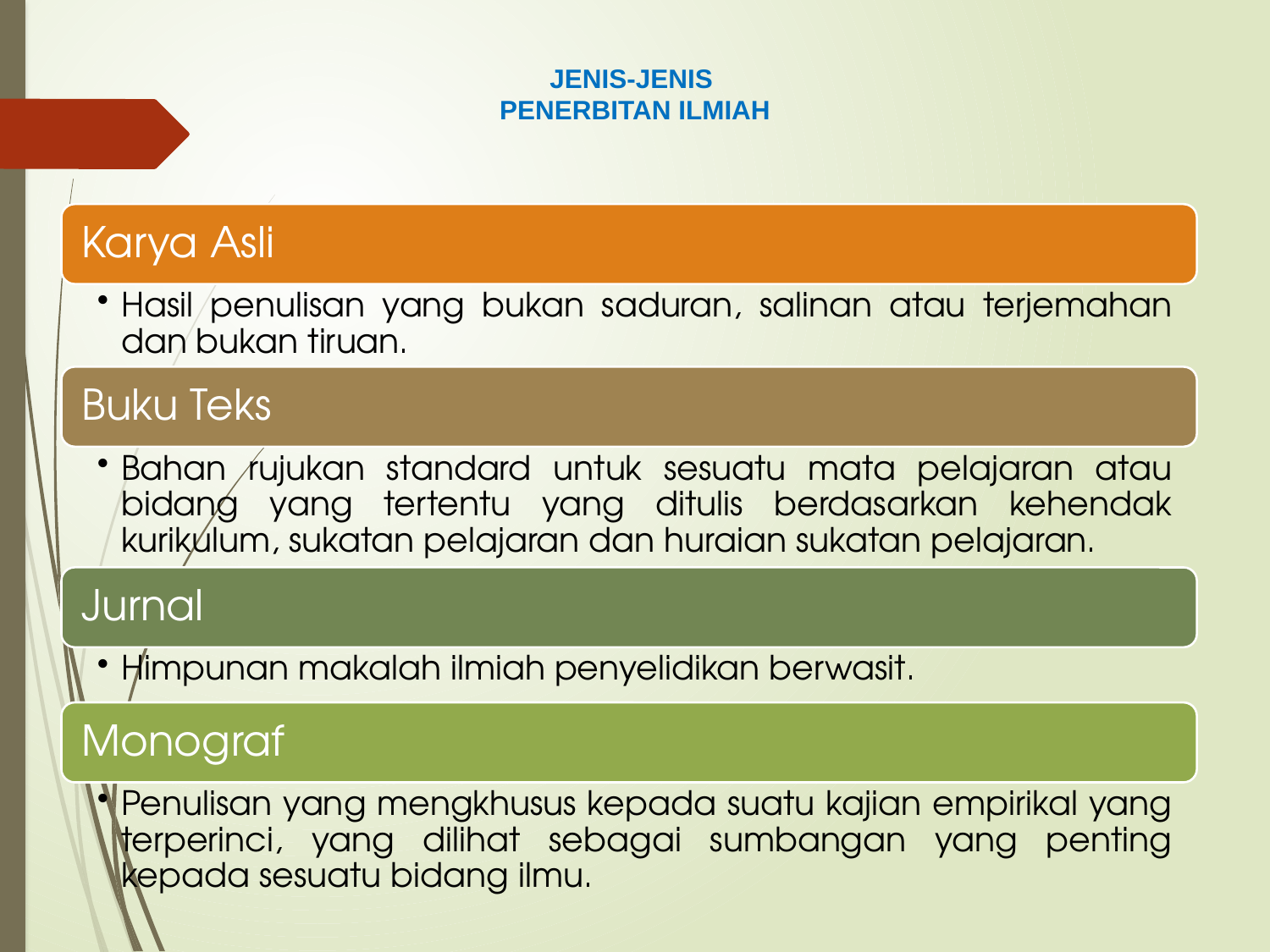

# JENIS-JENIS PENERBITAN ILMIAH
Karya Asli
Hasil penulisan yang bukan saduran, salinan atau terjemahan dan bukan tiruan.
Buku Teks
Bahan rujukan standard untuk sesuatu mata pelajaran atau bidang yang tertentu yang ditulis berdasarkan kehendak kurikulum, sukatan pelajaran dan huraian sukatan pelajaran.
Jurnal
Himpunan makalah ilmiah penyelidikan berwasit.
Monograf
Penulisan yang mengkhusus kepada suatu kajian empirikal yang terperinci, yang dilihat sebagai sumbangan yang penting kepada sesuatu bidang ilmu.